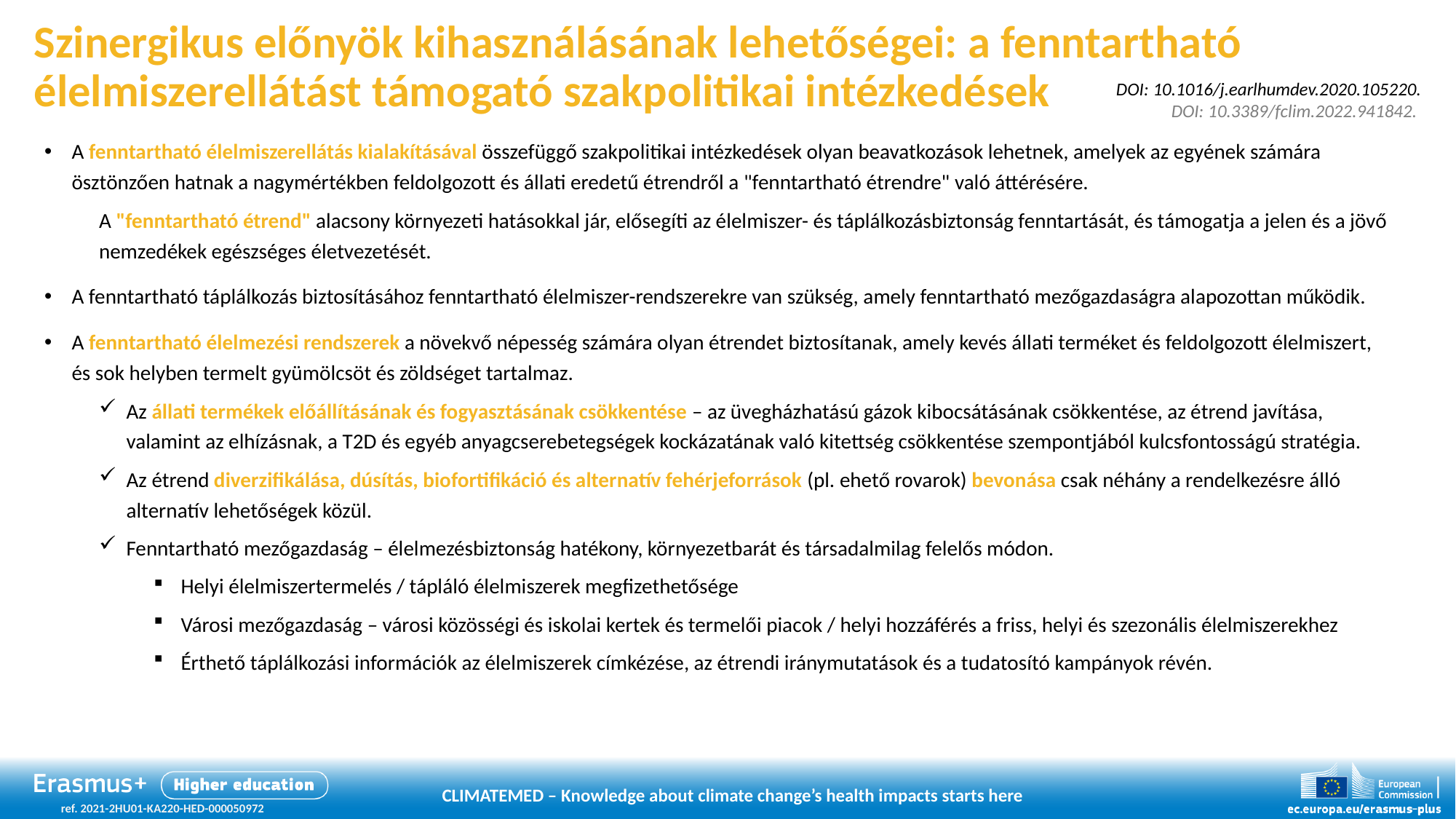

# Szinergikus előnyök kihasználásának lehetőségei: a fenntartható élelmiszerellátást támogató szakpolitikai intézkedések
doi: 10.1016/j.earlhumdev.2020.105220.
DOI: 10.3389/fclim.2022.941842.
A fenntartható élelmiszerellátás kialakításával összefüggő szakpolitikai intézkedések olyan beavatkozások lehetnek, amelyek az egyének számára ösztönzően hatnak a nagymértékben feldolgozott és állati eredetű étrendről a "fenntartható étrendre" való áttérésére.
A "fenntartható étrend" alacsony környezeti hatásokkal jár, elősegíti az élelmiszer- és táplálkozásbiztonság fenntartását, és támogatja a jelen és a jövő nemzedékek egészséges életvezetését.
A fenntartható táplálkozás biztosításához fenntartható élelmiszer-rendszerekre van szükség, amely fenntartható mezőgazdaságra alapozottan működik.
A fenntartható élelmezési rendszerek a növekvő népesség számára olyan étrendet biztosítanak, amely kevés állati terméket és feldolgozott élelmiszert, és sok helyben termelt gyümölcsöt és zöldséget tartalmaz.
Az állati termékek előállításának és fogyasztásának csökkentése – az üvegházhatású gázok kibocsátásának csökkentése, az étrend javítása, valamint az elhízásnak, a T2D és egyéb anyagcserebetegségek kockázatának való kitettség csökkentése szempontjából kulcsfontosságú stratégia.
Az étrend diverzifikálása, dúsítás, biofortifikáció és alternatív fehérjeforrások (pl. ehető rovarok) bevonása csak néhány a rendelkezésre álló alternatív lehetőségek közül.
Fenntartható mezőgazdaság – élelmezésbiztonság hatékony, környezetbarát és társadalmilag felelős módon.
Helyi élelmiszertermelés / tápláló élelmiszerek megfizethetősége
Városi mezőgazdaság – városi közösségi és iskolai kertek és termelői piacok / helyi hozzáférés a friss, helyi és szezonális élelmiszerekhez
Érthető táplálkozási információk az élelmiszerek címkézése, az étrendi iránymutatások és a tudatosító kampányok révén.